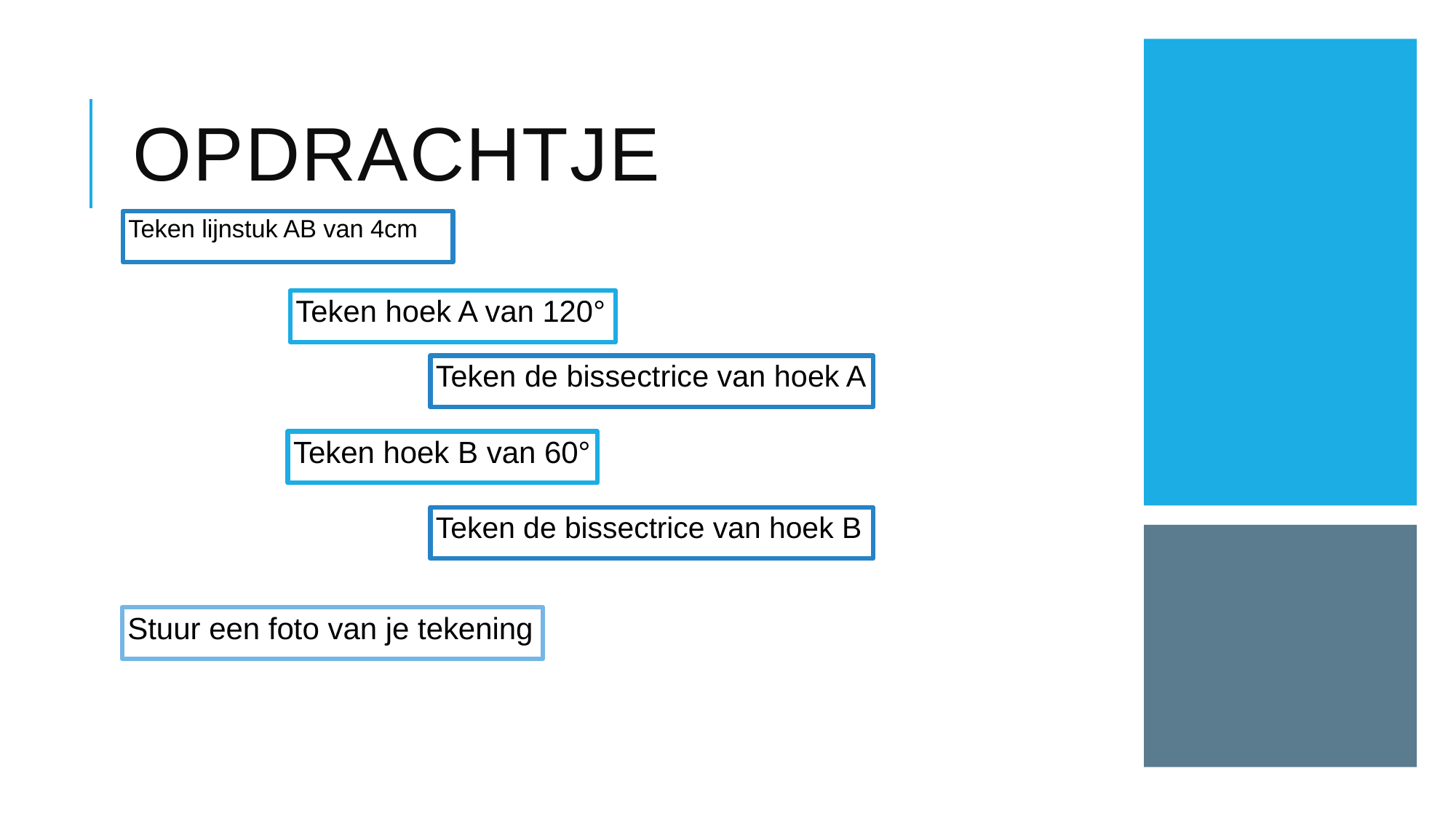

# Opdrachtje
Teken lijnstuk AB van 4cm
Teken hoek A van 120°
Teken de bissectrice van hoek A
Teken hoek B van 60°
Teken de bissectrice van hoek B

Stuur een foto van je tekening